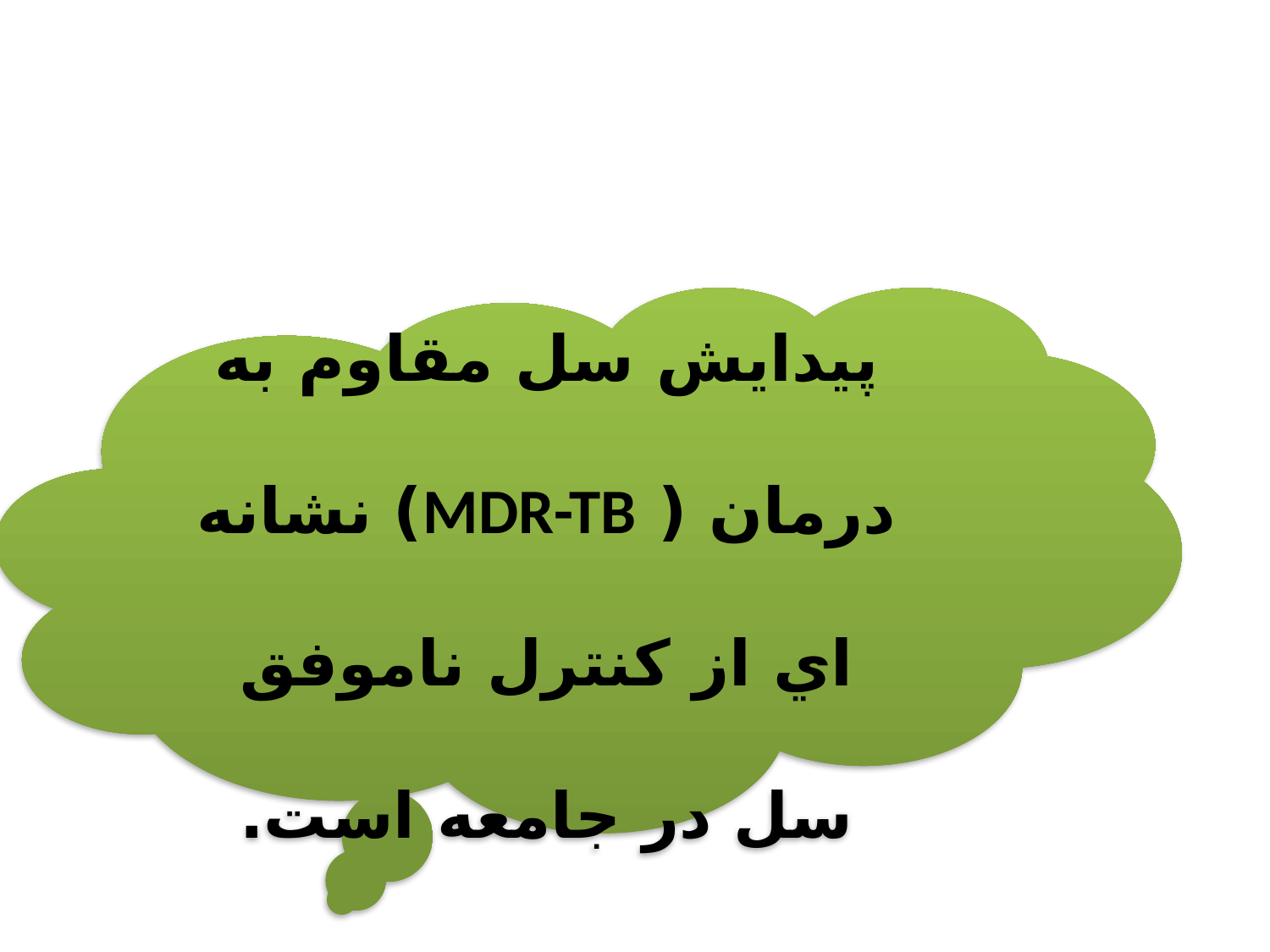

پیدایش سل مقاوم به درمان ( MDR-TB) نشانه اي از کنترل ناموفق سل در جامعه است.